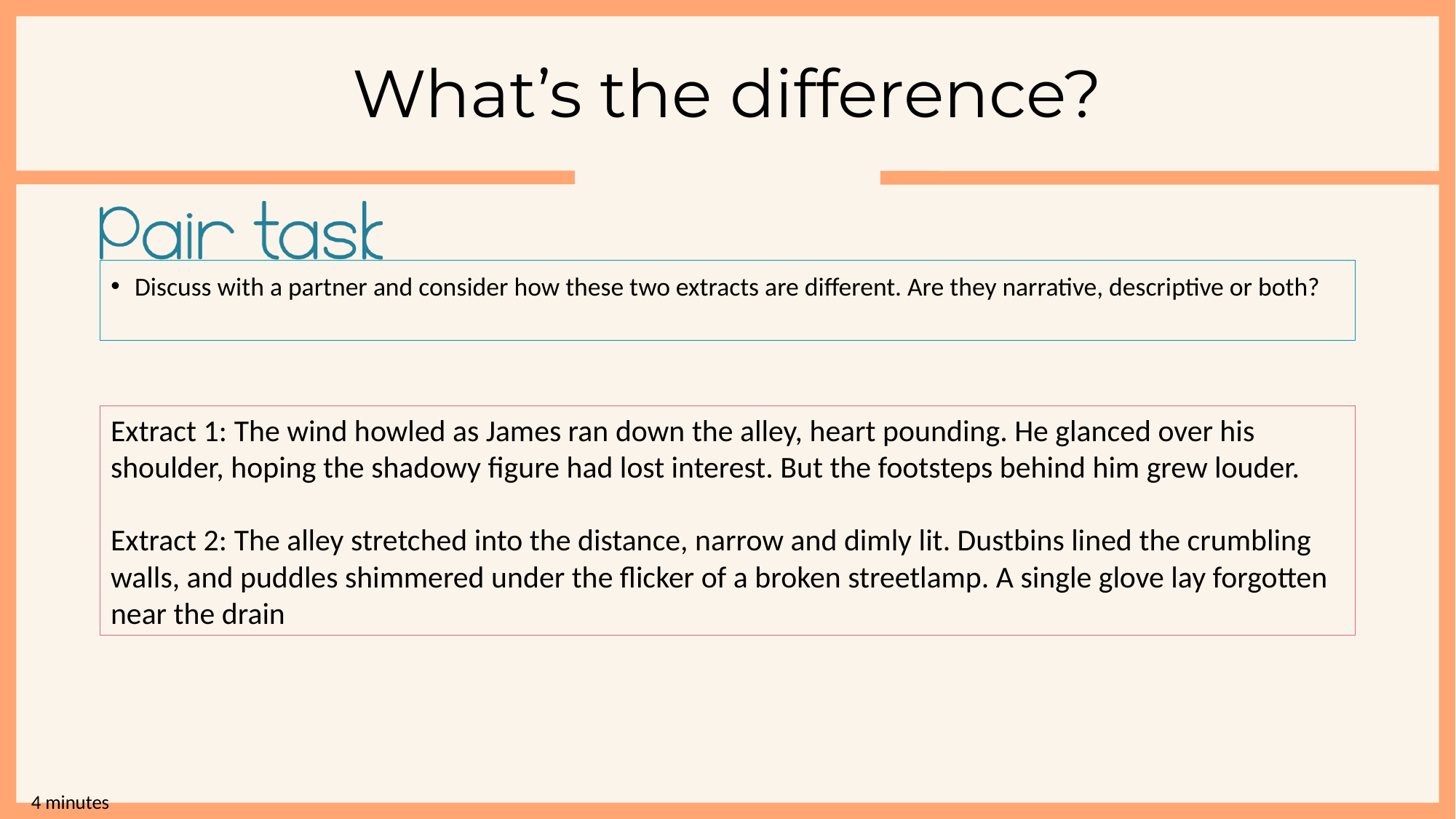

# What’s the difference?
Discuss with a partner and consider how these two extracts are different. Are they narrative, descriptive or both?
Extract 1: The wind howled as James ran down the alley, heart pounding. He glanced over his shoulder, hoping the shadowy figure had lost interest. But the footsteps behind him grew louder.

Extract 2: The alley stretched into the distance, narrow and dimly lit. Dustbins lined the crumbling walls, and puddles shimmered under the flicker of a broken streetlamp. A single glove lay forgotten near the drain
4 minutes